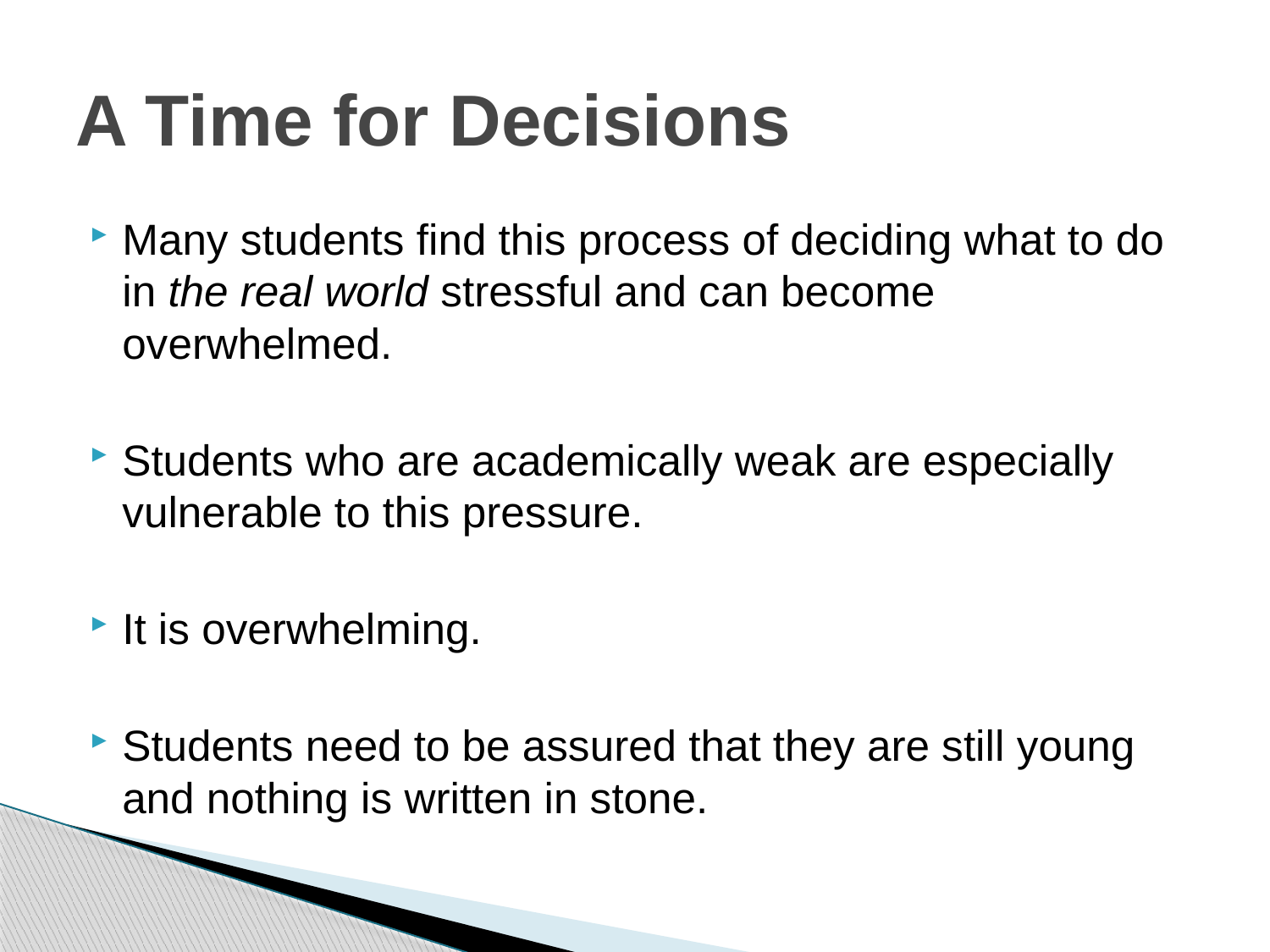

# A Time for Decisions
Many students find this process of deciding what to do in the real world stressful and can become overwhelmed.

Students who are academically weak are especially vulnerable to this pressure.

It is overwhelming.

Students need to be assured that they are still young and nothing is written in stone.